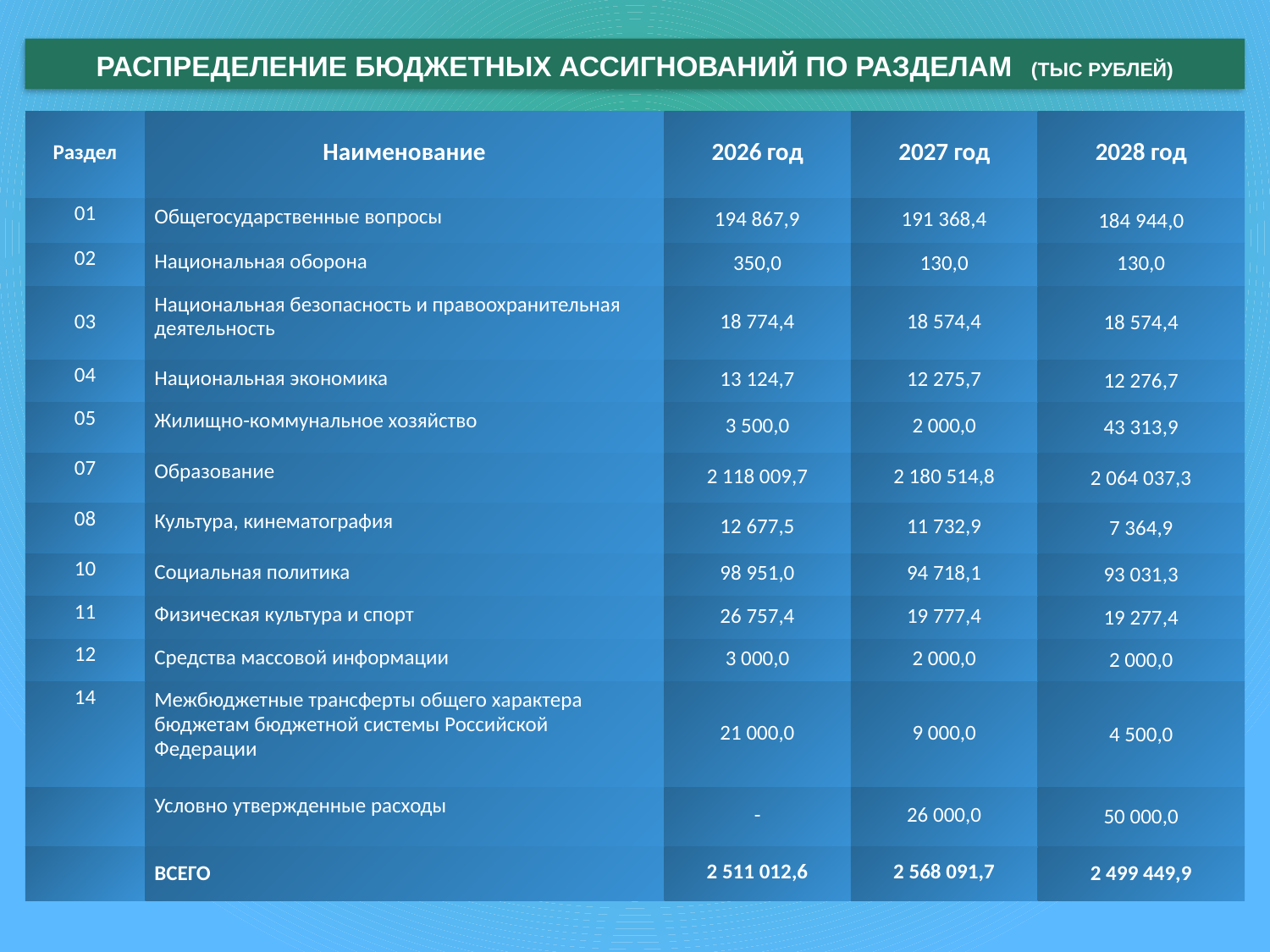

РАСПРЕДЕЛЕНИЕ БЮДЖЕТНЫХ АССИГНОВАНИЙ ПО РАЗДЕЛАМ  (ТЫС РУБЛЕЙ)
| Раздел | Наименование | 2026 год | 2027 год | 2028 год |
| --- | --- | --- | --- | --- |
| 01 | Общегосударственные вопросы | 194 867,9 | 191 368,4 | 184 944,0 |
| 02 | Национальная оборона | 350,0 | 130,0 | 130,0 |
| 03 | Национальная безопасность и правоохранительная деятельность | 18 774,4 | 18 574,4 | 18 574,4 |
| 04 | Национальная экономика | 13 124,7 | 12 275,7 | 12 276,7 |
| 05 | Жилищно-коммунальное хозяйство | 3 500,0 | 2 000,0 | 43 313,9 |
| 07 | Образование | 2 118 009,7 | 2 180 514,8 | 2 064 037,3 |
| 08 | Культура, кинематография | 12 677,5 | 11 732,9 | 7 364,9 |
| 10 | Социальная политика | 98 951,0 | 94 718,1 | 93 031,3 |
| 11 | Физическая культура и спорт | 26 757,4 | 19 777,4 | 19 277,4 |
| 12 | Средства массовой информации | 3 000,0 | 2 000,0 | 2 000,0 |
| 14 | Межбюджетные трансферты общего характера бюджетам бюджетной системы Российской Федерации | 21 000,0 | 9 000,0 | 4 500,0 |
|  | Условно утвержденные расходы | - | 26 000,0 | 50 000,0 |
|  | ВСЕГО | 2 511 012,6 | 2 568 091,7 | 2 499 449,9 |